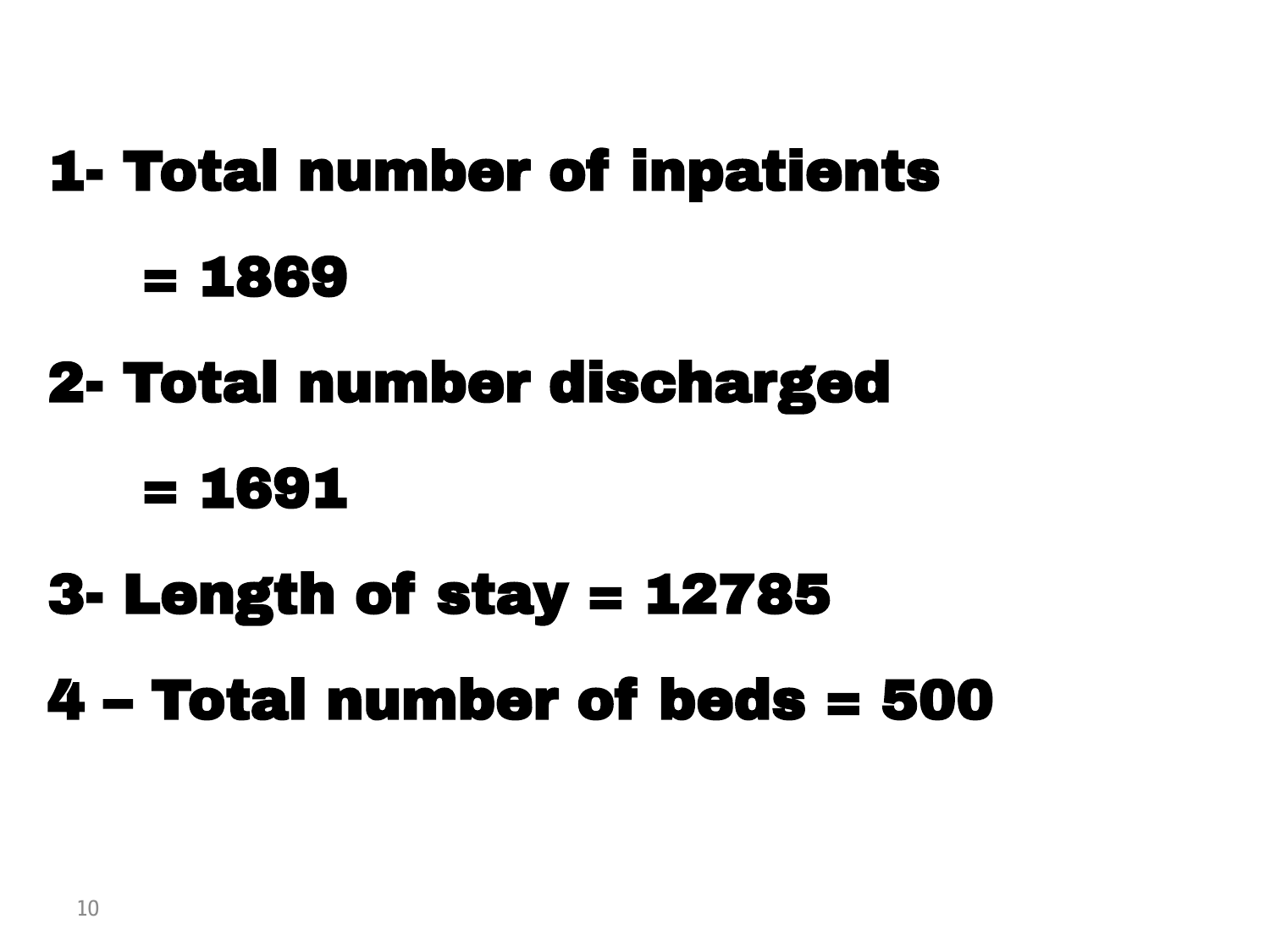

1- Total number of inpatients
     = 1869
2- Total number discharged
     = 1691
3- Length of stay = 12785
4 – Total number of beds = 500
10